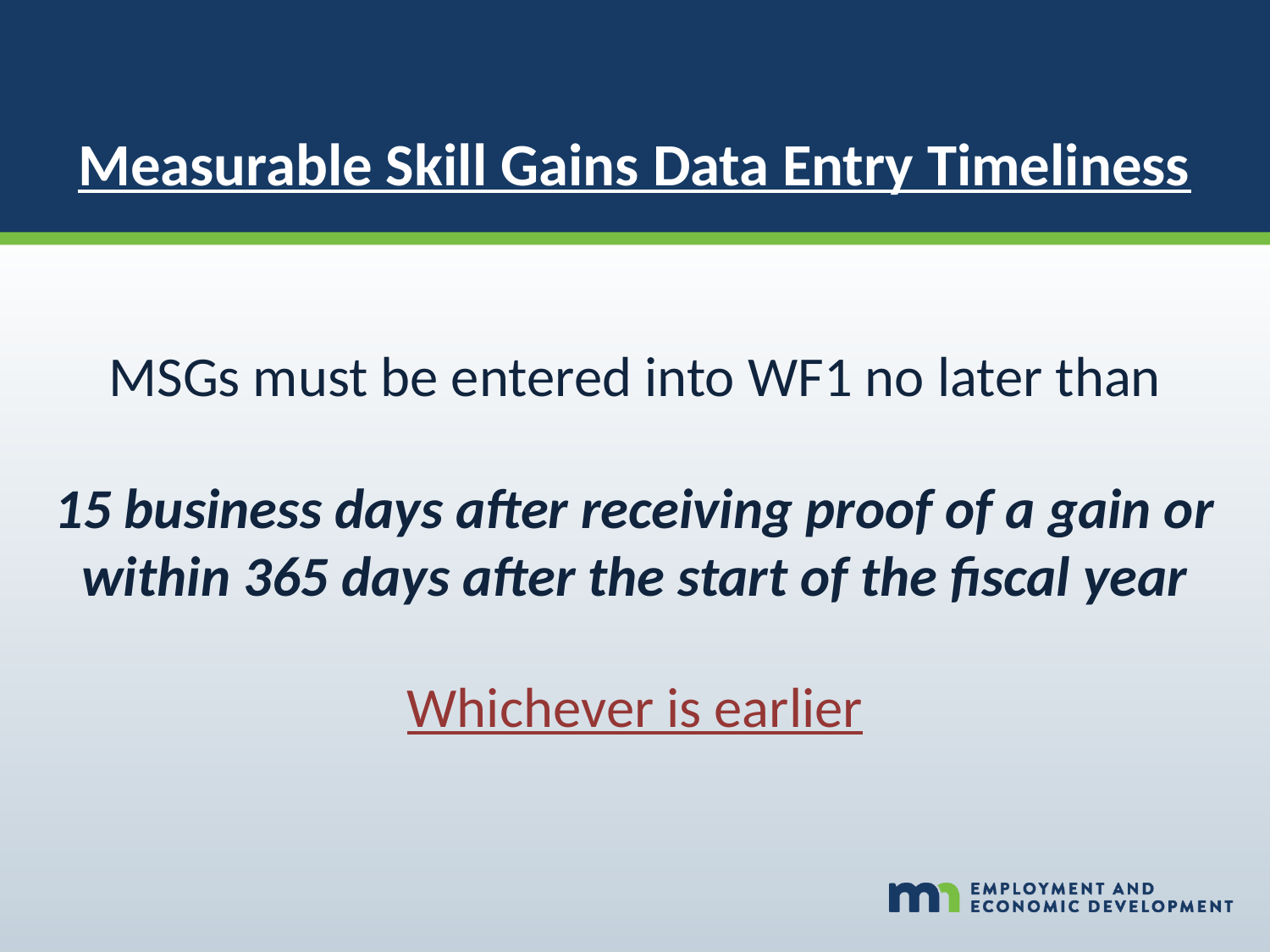

Measurable Skill Gains Data Entry Timeliness
MSGs must be entered into WF1 no later than
15 business days after receiving proof of a gain or within 365 days after the start of the fiscal year
Whichever is earlier